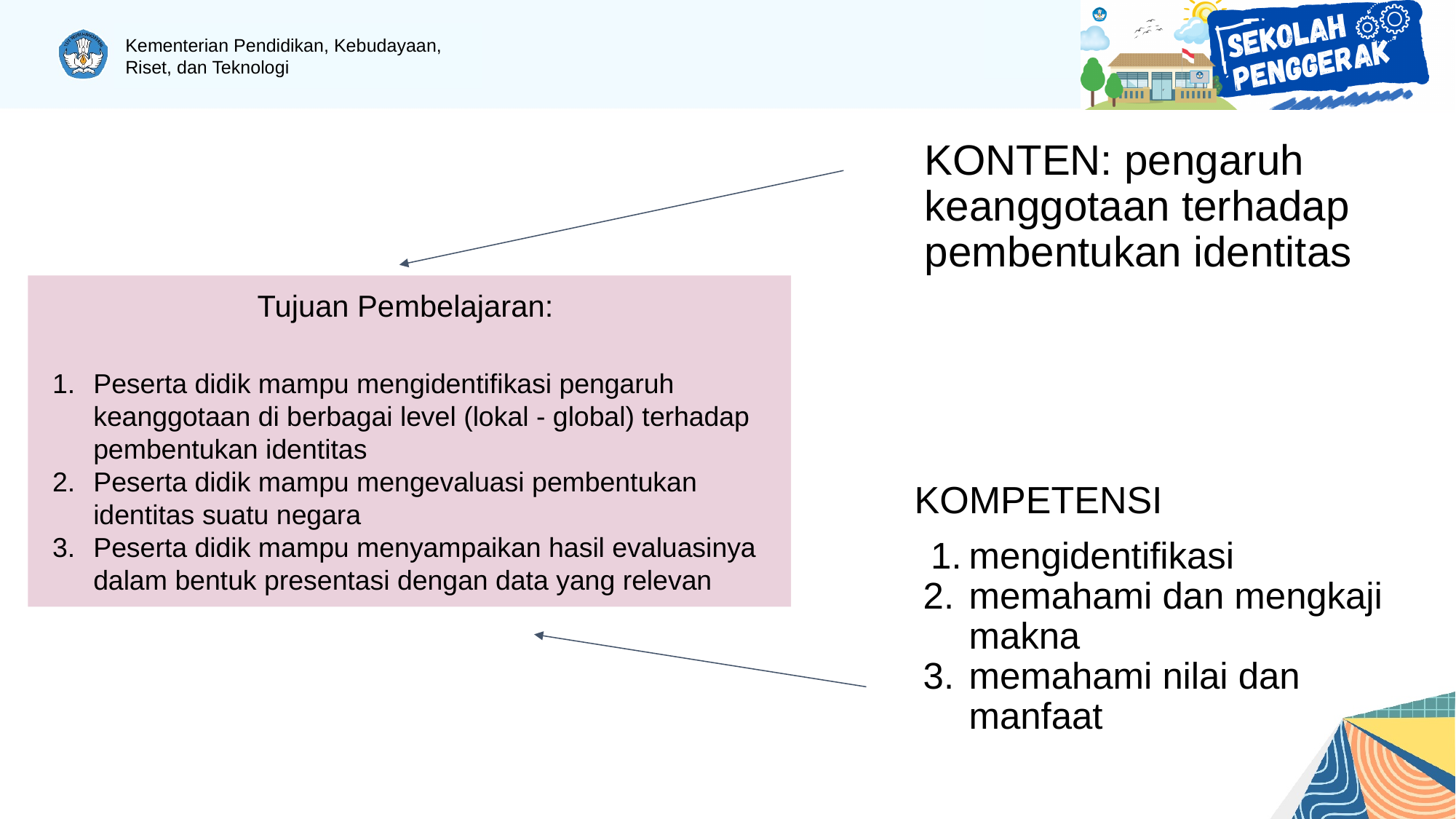

KONTEN: pengaruh keanggotaan terhadap pembentukan identitas
Tujuan Pembelajaran:

Peserta didik mampu mengidentifikasi pengaruh keanggotaan di berbagai level (lokal - global) terhadap pembentukan identitas
Peserta didik mampu mengevaluasi pembentukan identitas suatu negara
Peserta didik mampu menyampaikan hasil evaluasinya dalam bentuk presentasi dengan data yang relevan
KOMPETENSI
mengidentifikasi
memahami dan mengkaji makna
memahami nilai dan manfaat